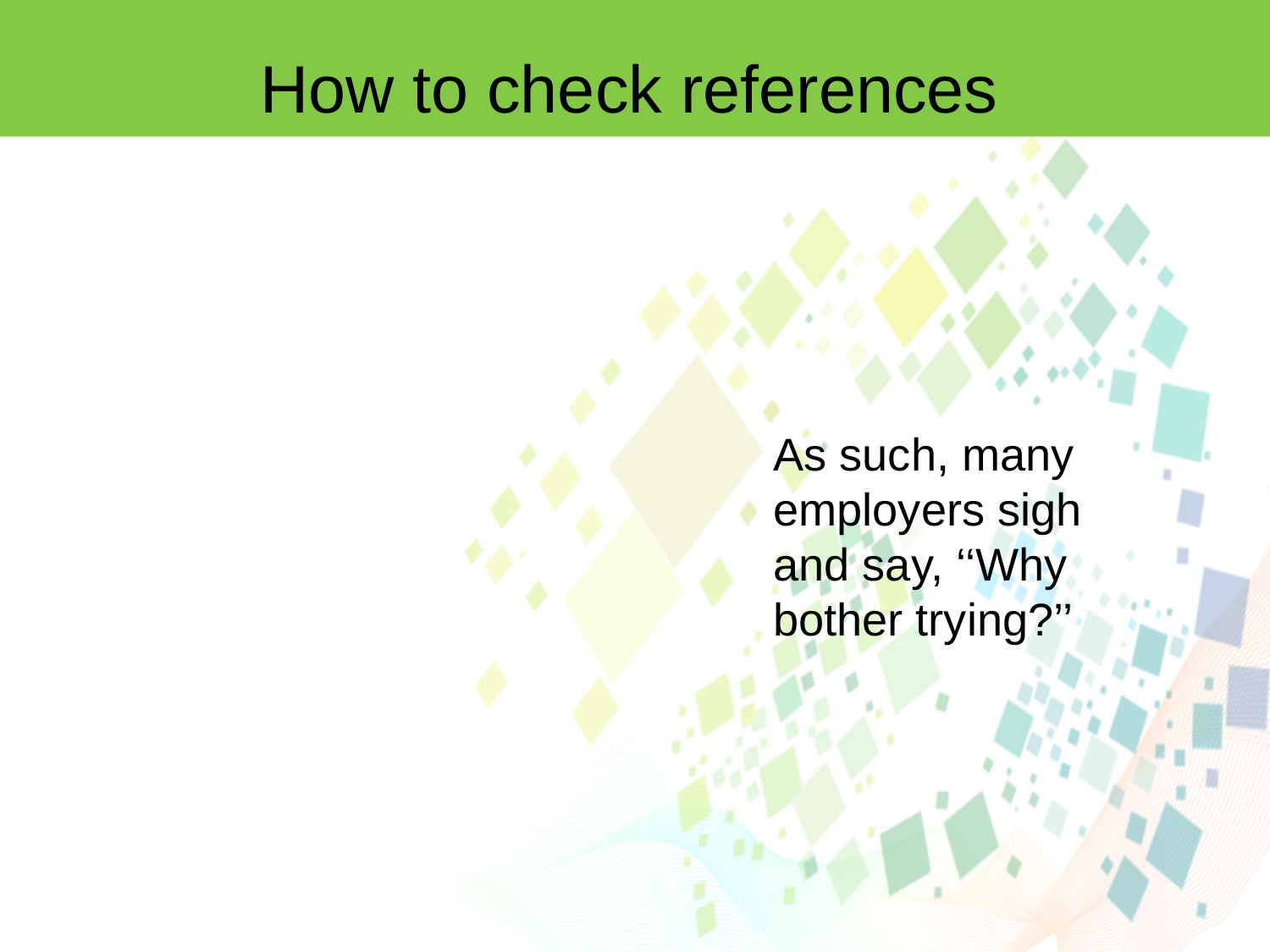

How to check references
As such, many employers sigh and say, ‘‘Why
bother trying?’’